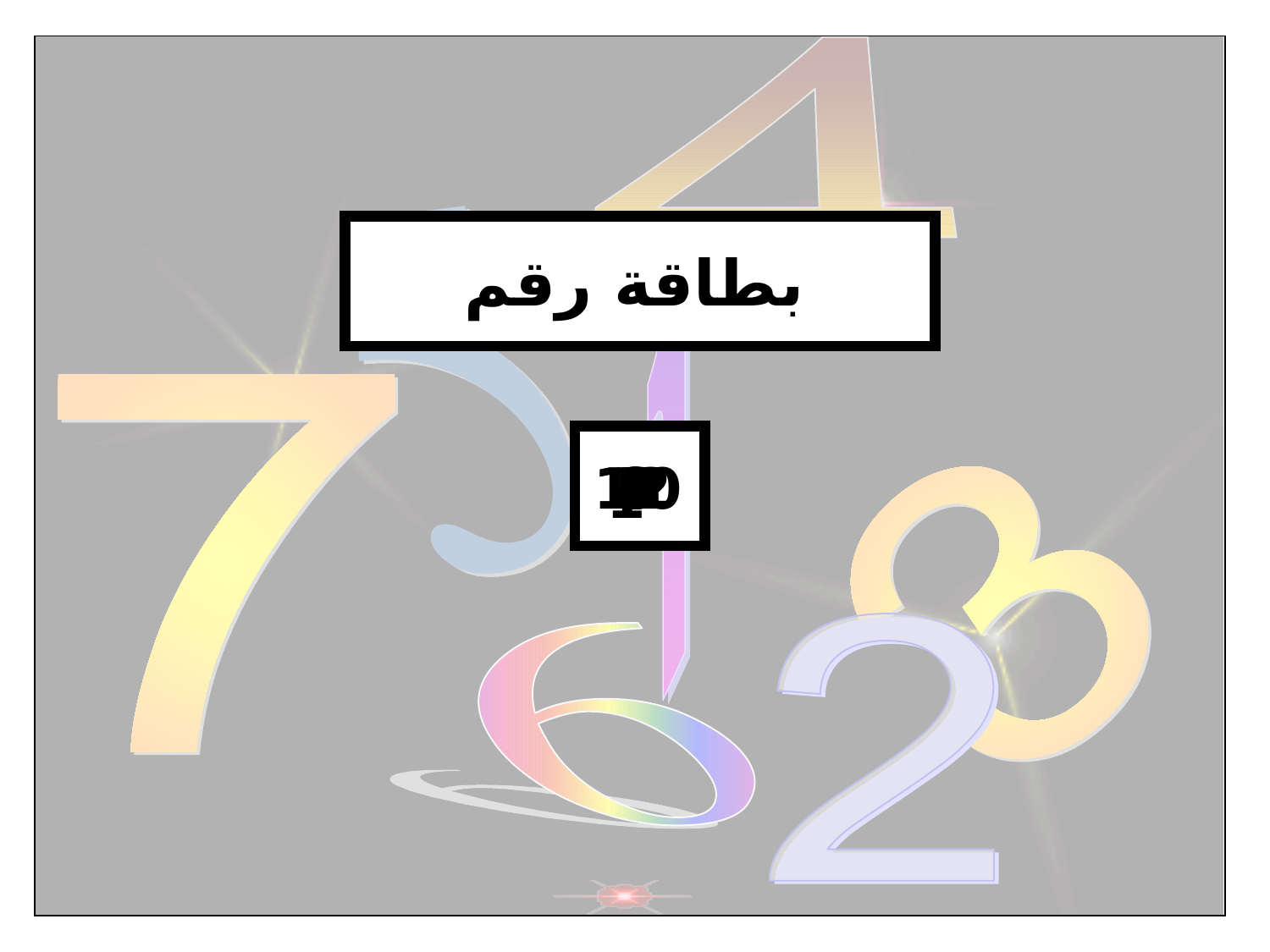

بطاقة رقم

11
12
10
7
4
2
3
4
5
6
8
9
1